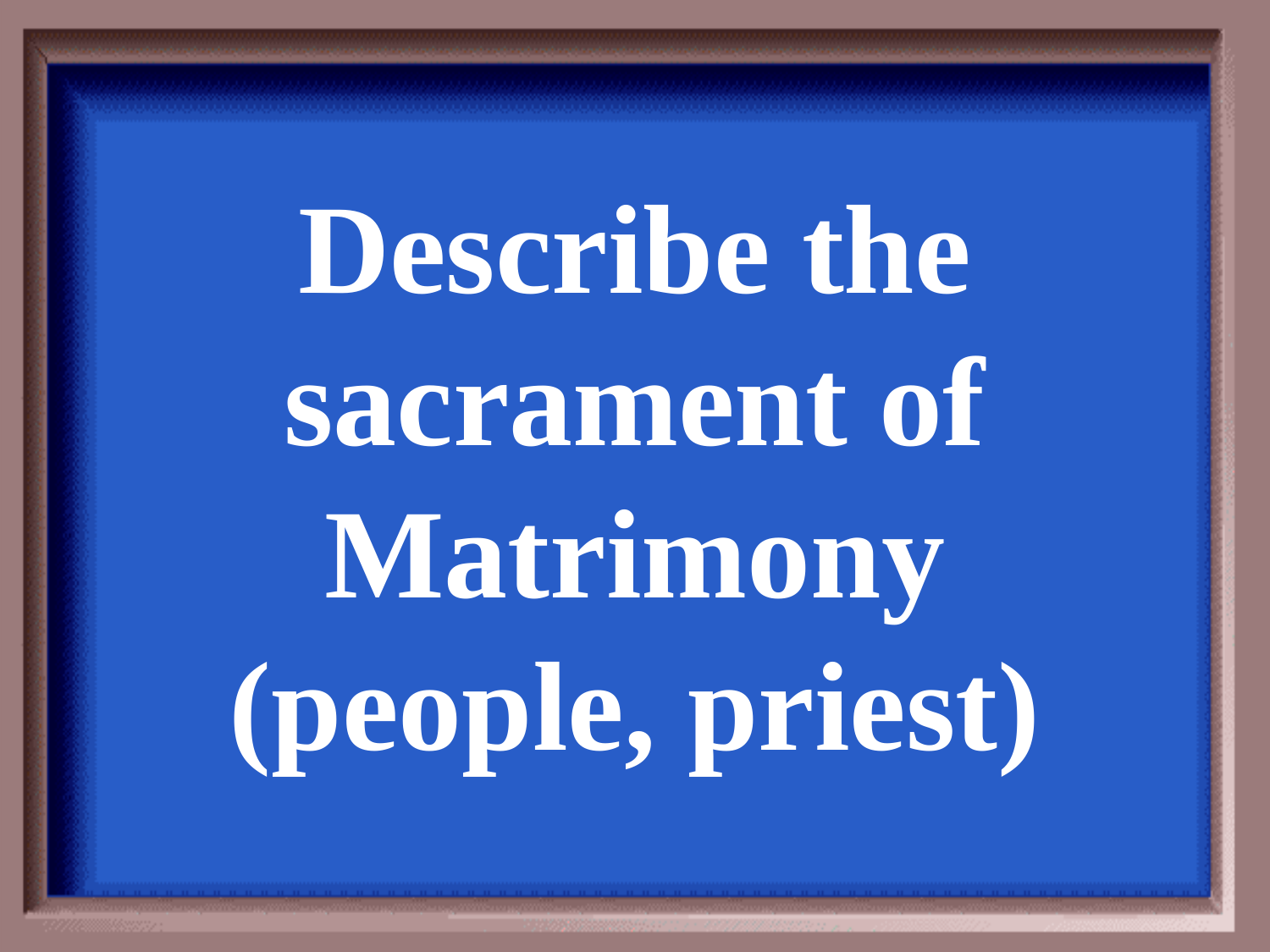

Describe the sacrament of Matrimony (people, priest)